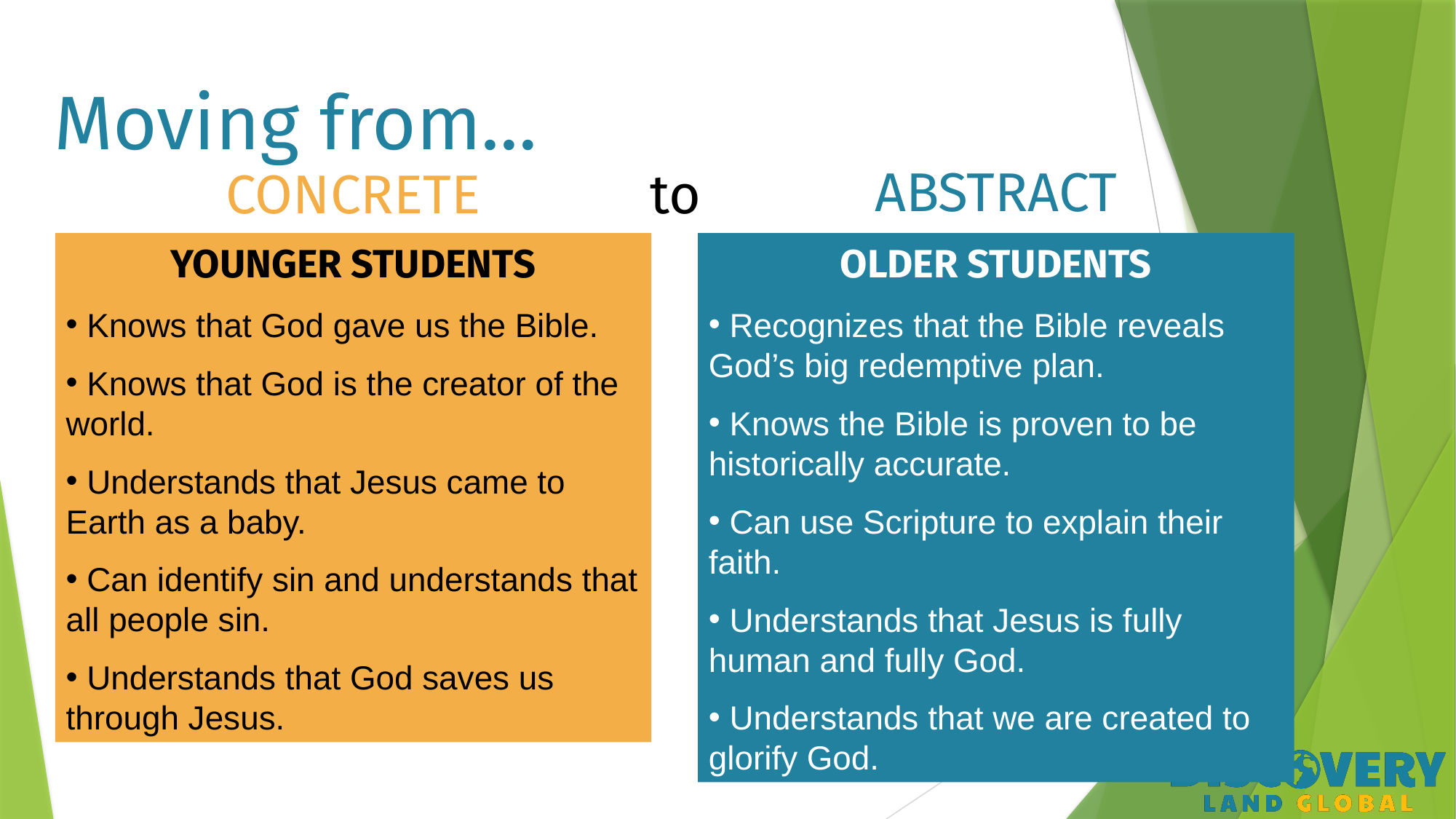

Moving from…
ABSTRACT
# CONCRETE
to
YOUNGER STUDENTS
 Knows that God gave us the Bible.
 Knows that God is the creator of the world.
 Understands that Jesus came to Earth as a baby.
 Can identify sin and understands that all people sin.
 Understands that God saves us through Jesus.
OLDER STUDENTS
 Recognizes that the Bible reveals God’s big redemptive plan.
 Knows the Bible is proven to be historically accurate.
 Can use Scripture to explain their faith.
 Understands that Jesus is fully human and fully God.
 Understands that we are created to glorify God.